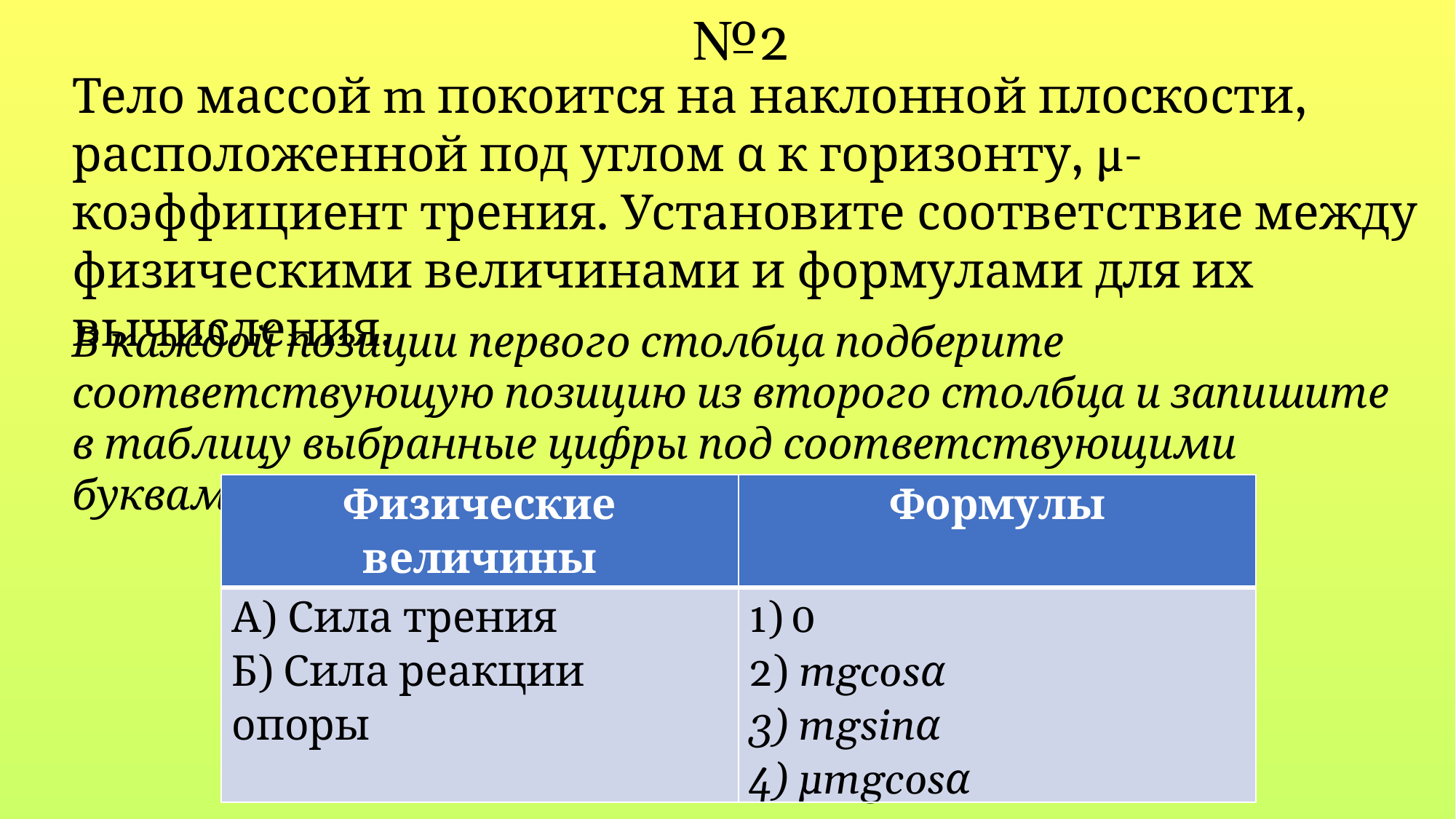

№2
Тело массой m покоится на наклонной плоскости, расположенной под углом α к горизонту, μ- коэффициент трения. Установите соответствие между физическими величинами и формулами для их вычисления.
В каждой позиции первого столбца подберите соответствующую позицию из второго столбца и запишите в таблицу выбранные цифры под соответствующими буквами.
| Физические величины | Формулы |
| --- | --- |
| А) Сила трения Б) Сила реакции опоры | 0 2) mgcosα 3) mgsinα 4) μmgcosα |